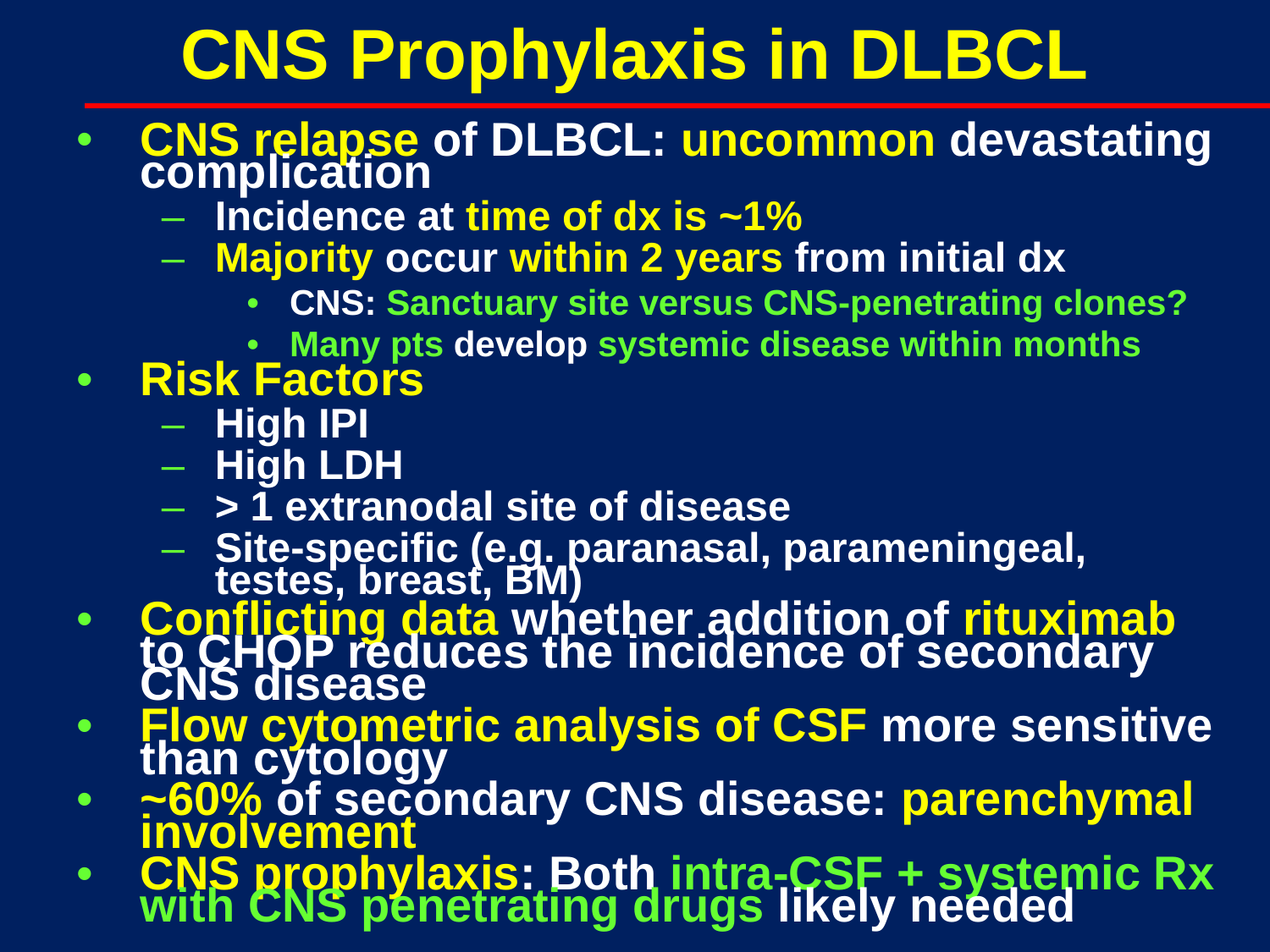

# CNS Prophylaxis in DLBCL
CNS relapse of DLBCL: uncommon devastating complication
Incidence at time of dx is ~1%
Majority occur within 2 years from initial dx
CNS: Sanctuary site versus CNS-penetrating clones?
Many pts develop systemic disease within months
Risk Factors
High IPI
High LDH
> 1 extranodal site of disease
Site-specific (e.g. paranasal, parameningeal, testes, breast, BM)
Conflicting data whether addition of rituximab to CHOP reduces the incidence of secondary CNS disease
Flow cytometric analysis of CSF more sensitive than cytology
~60% of secondary CNS disease: parenchymal involvement
CNS prophylaxis: Both intra-CSF + systemic Rx with CNS penetrating drugs likely needed